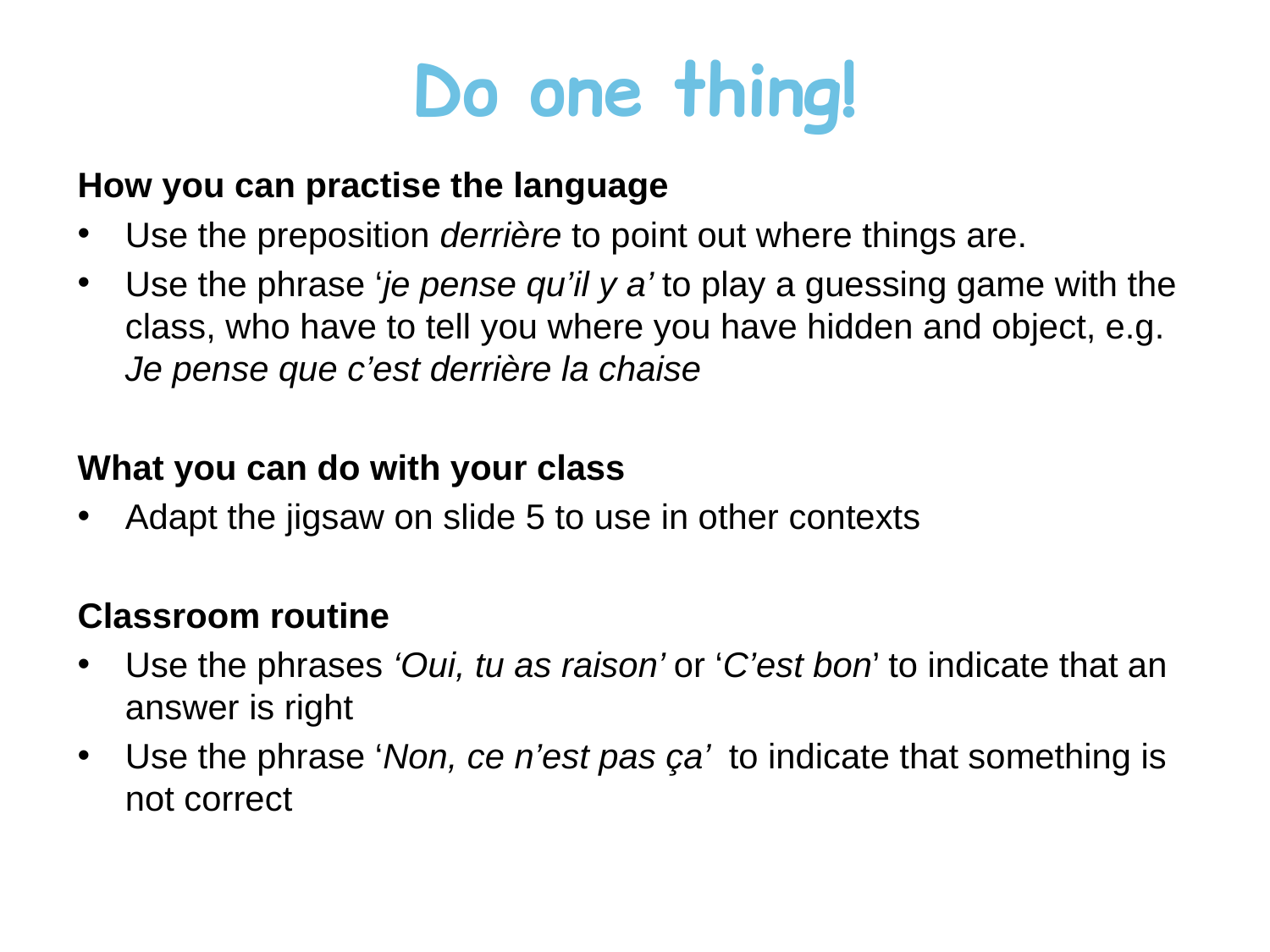

# Do one thing!
How you can practise the language
Use the preposition derrière to point out where things are.
Use the phrase ‘je pense qu’il y a’ to play a guessing game with the class, who have to tell you where you have hidden and object, e.g. Je pense que c’est derrière la chaise

What you can do with your class
Adapt the jigsaw on slide 5 to use in other contexts

Classroom routine
Use the phrases ‘Oui, tu as raison’ or ‘C’est bon’ to indicate that an answer is right
Use the phrase ‘Non, ce n’est pas ça’  to indicate that something is not correct